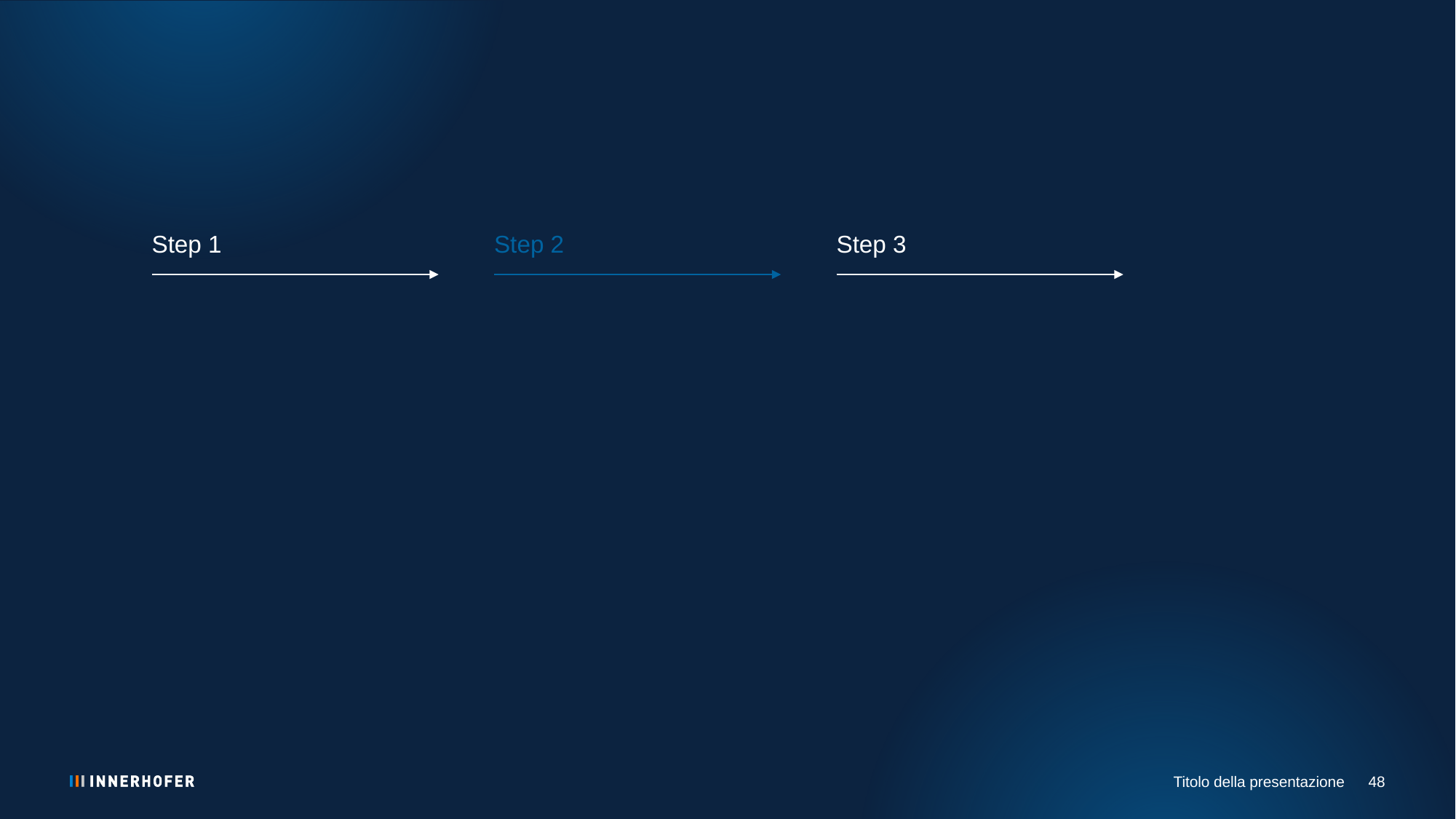

#
Step 1
Step 2
Step 3

Titolo della presentazione
48